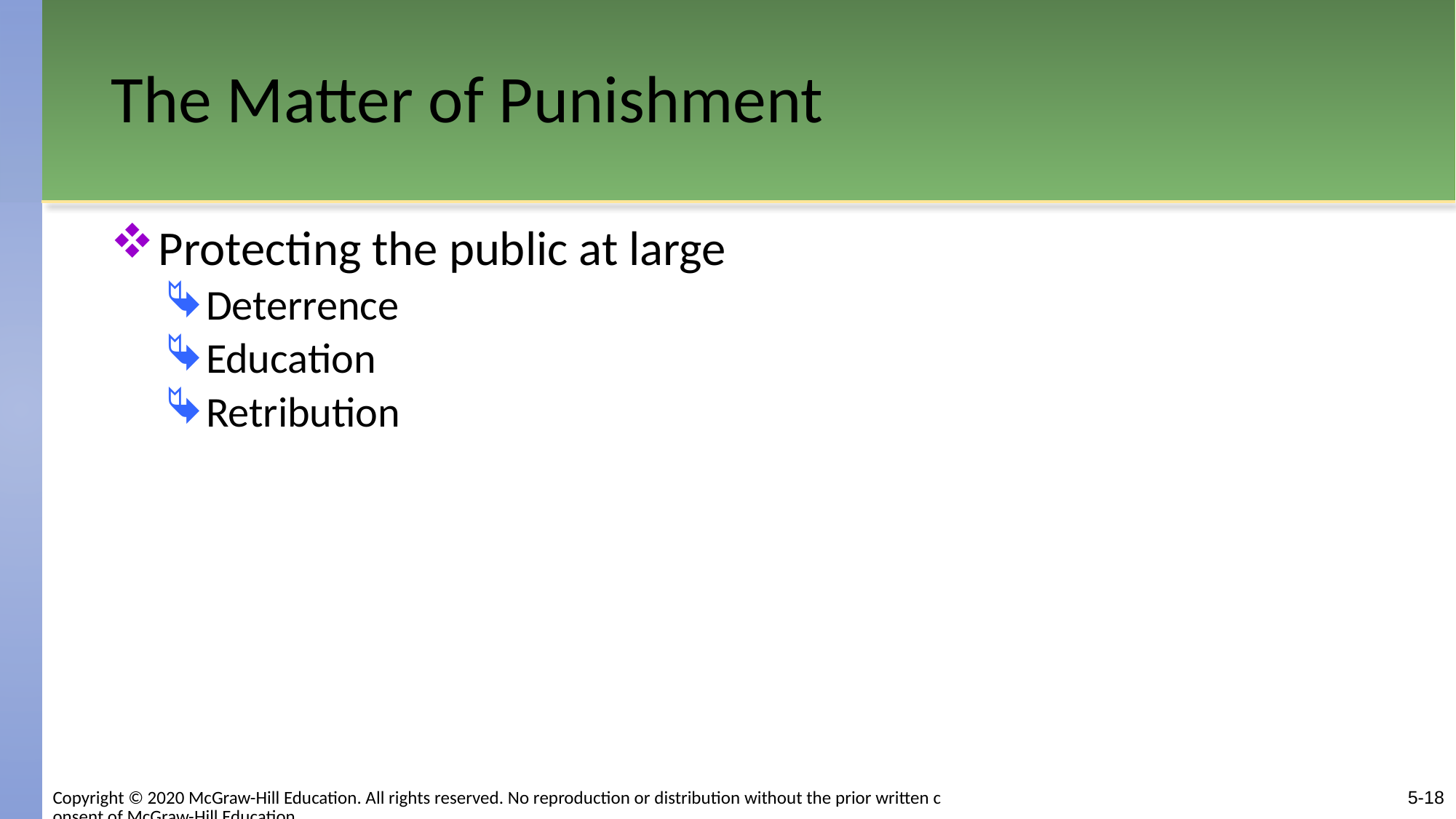

# The Matter of Punishment
Protecting the public at large
Deterrence
Education
Retribution
Copyright © 2020 McGraw-Hill Education. All rights reserved. No reproduction or distribution without the prior written consent of McGraw-Hill Education.
5-18